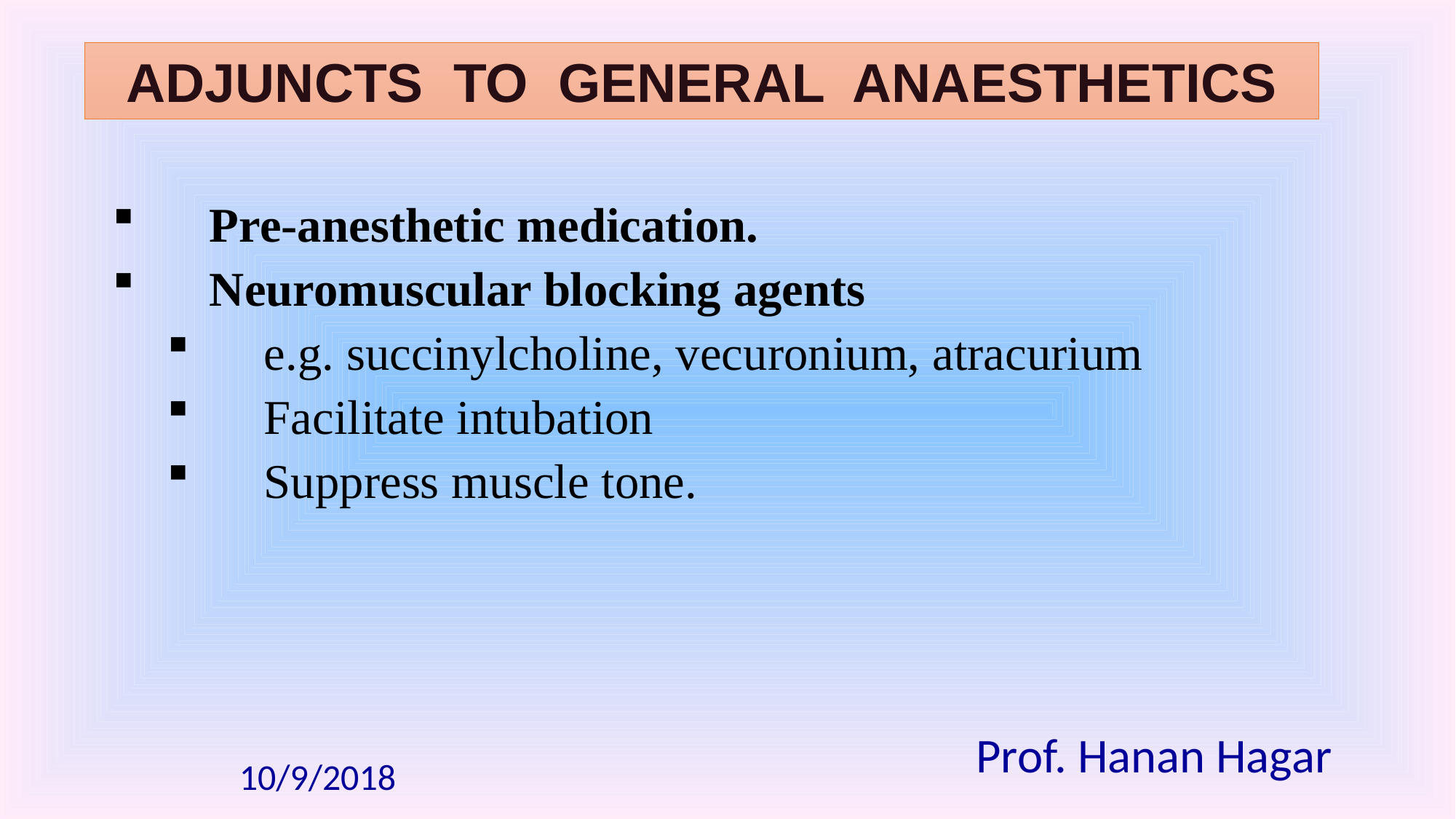

Adjuncts  to  general  anaesthetics
Pre-anesthetic medication.
Neuromuscular blocking agents
e.g. succinylcholine, vecuronium, atracurium
Facilitate intubation
Suppress muscle tone.

Prof. Hanan Hagar
10/9/2018